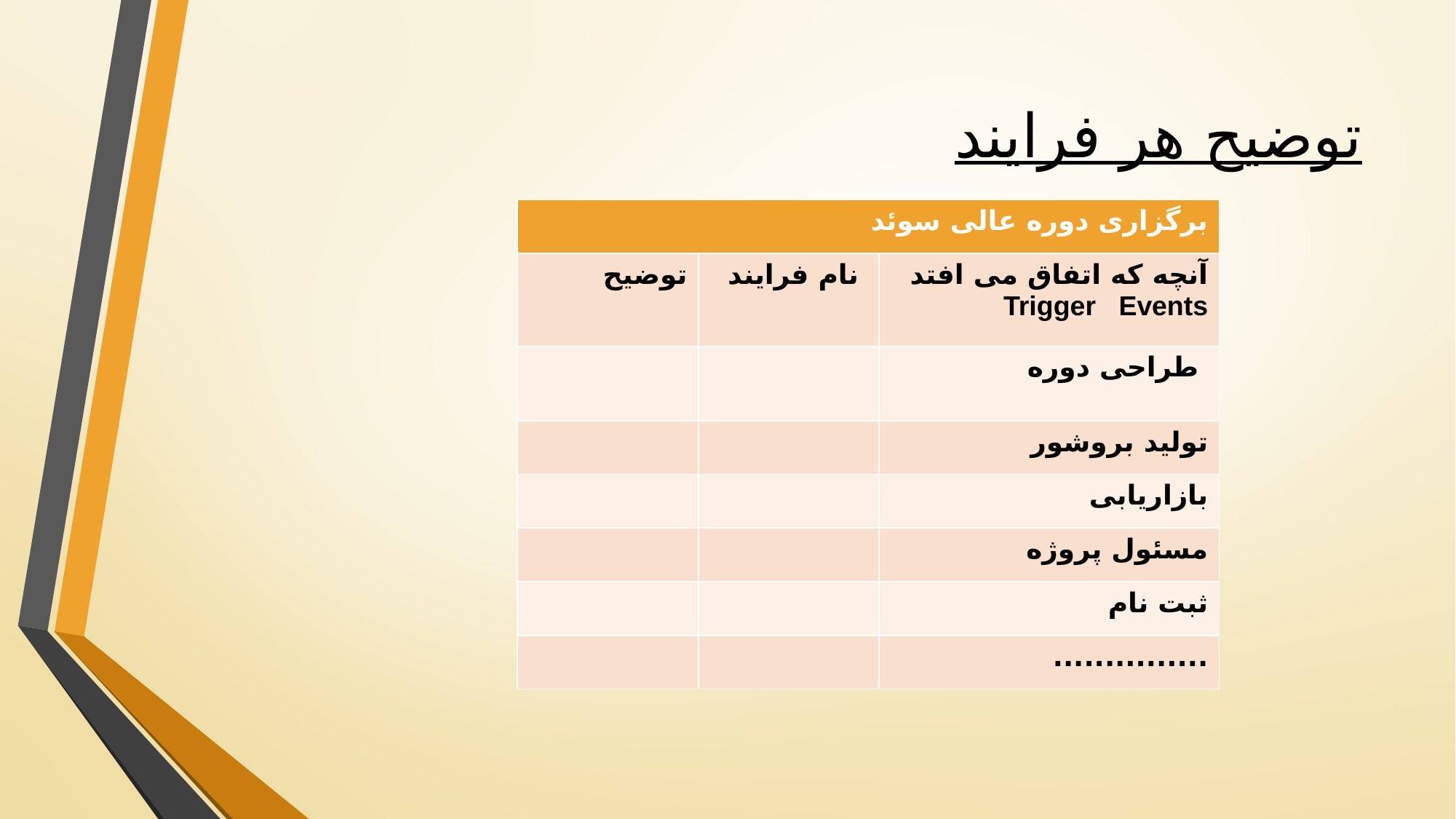

# توضیح هر فرایند
| برگزاری دوره عالی سوئد |  |  |
| --- | --- | --- |
| توضیح | نام فرایند | آنچه که اتفاق می افتد Trigger Events |
|  |  | طراحی دوره |
|  |  | تولید بروشور |
|  |  | بازاریابی |
|  |  | مسئول پروژه |
|  |  | ثبت نام |
|  |  | ............... |